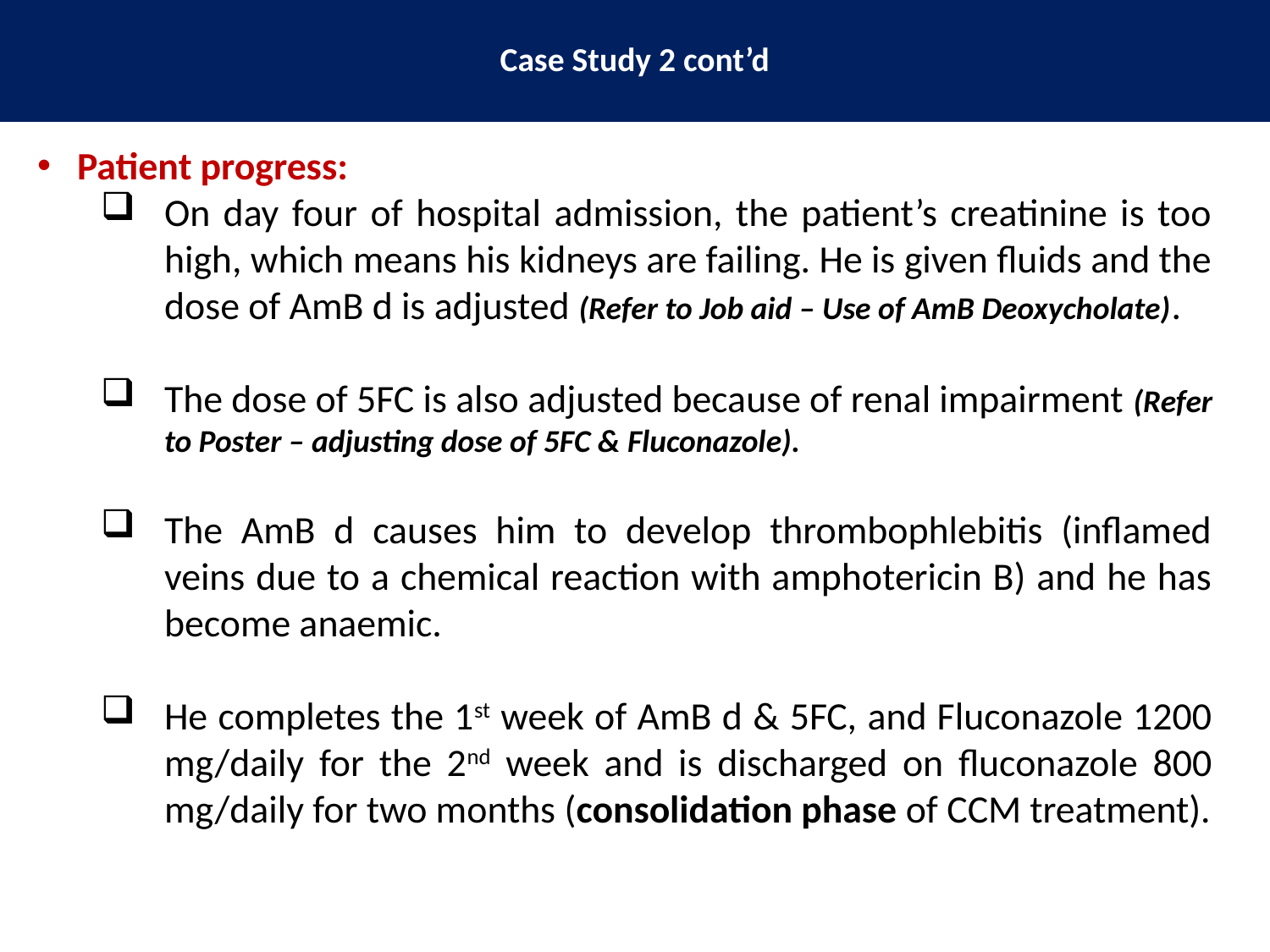

Case Study 2 cont’d
Patient progress:
On day four of hospital admission, the patient’s creatinine is too high, which means his kidneys are failing. He is given fluids and the dose of AmB d is adjusted (Refer to Job aid – Use of AmB Deoxycholate).

The dose of 5FC is also adjusted because of renal impairment (Refer to Poster – adjusting dose of 5FC & Fluconazole).

The AmB d causes him to develop thrombophlebitis (inflamed veins due to a chemical reaction with amphotericin B) and he has become anaemic.

He completes the 1st week of AmB d & 5FC, and Fluconazole 1200 mg/daily for the 2nd week and is discharged on fluconazole 800 mg/daily for two months (consolidation phase of CCM treatment).